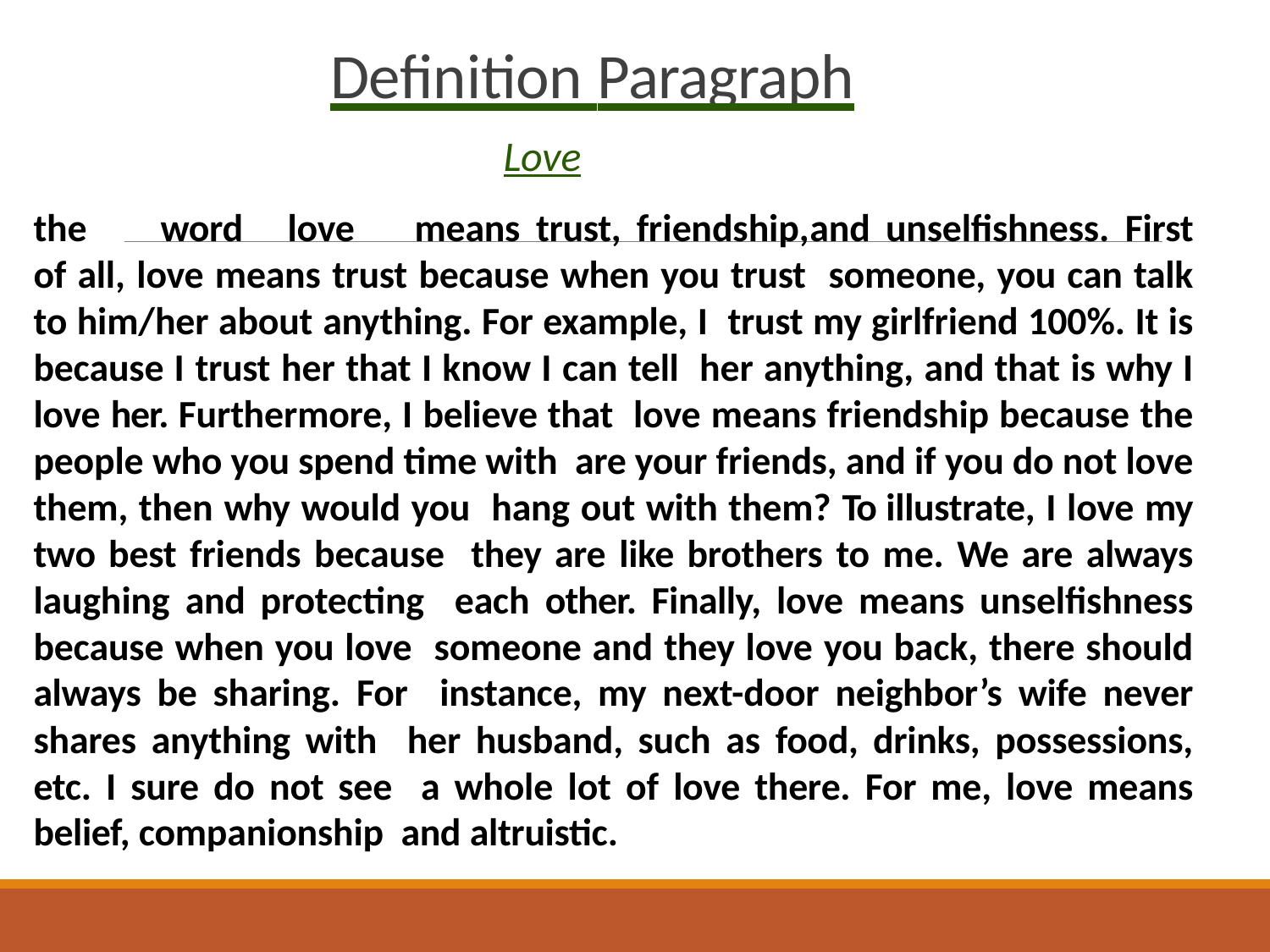

# Definition Paragraph
Love

the	word	love	means trust, friendship,	and unselfishness. First of all, love means trust because when you trust  someone, you can talk to him/her about anything. For example, I  trust my girlfriend 100%. It is because I trust her that I know I can tell  her anything, and that is why I love her. Furthermore, I believe that  love means friendship because the people who you spend time with  are your friends, and if you do not love them, then why would you  hang out with them? To illustrate, I love my two best friends because  they are like brothers to me. We are always laughing and protecting  each other. Finally, love means unselfishness because when you love  someone and they love you back, there should always be sharing. For  instance, my next-door neighbor’s wife never shares anything with  her husband, such as food, drinks, possessions, etc. I sure do not see  a whole lot of love there. For me, love means belief, companionship  and altruistic.